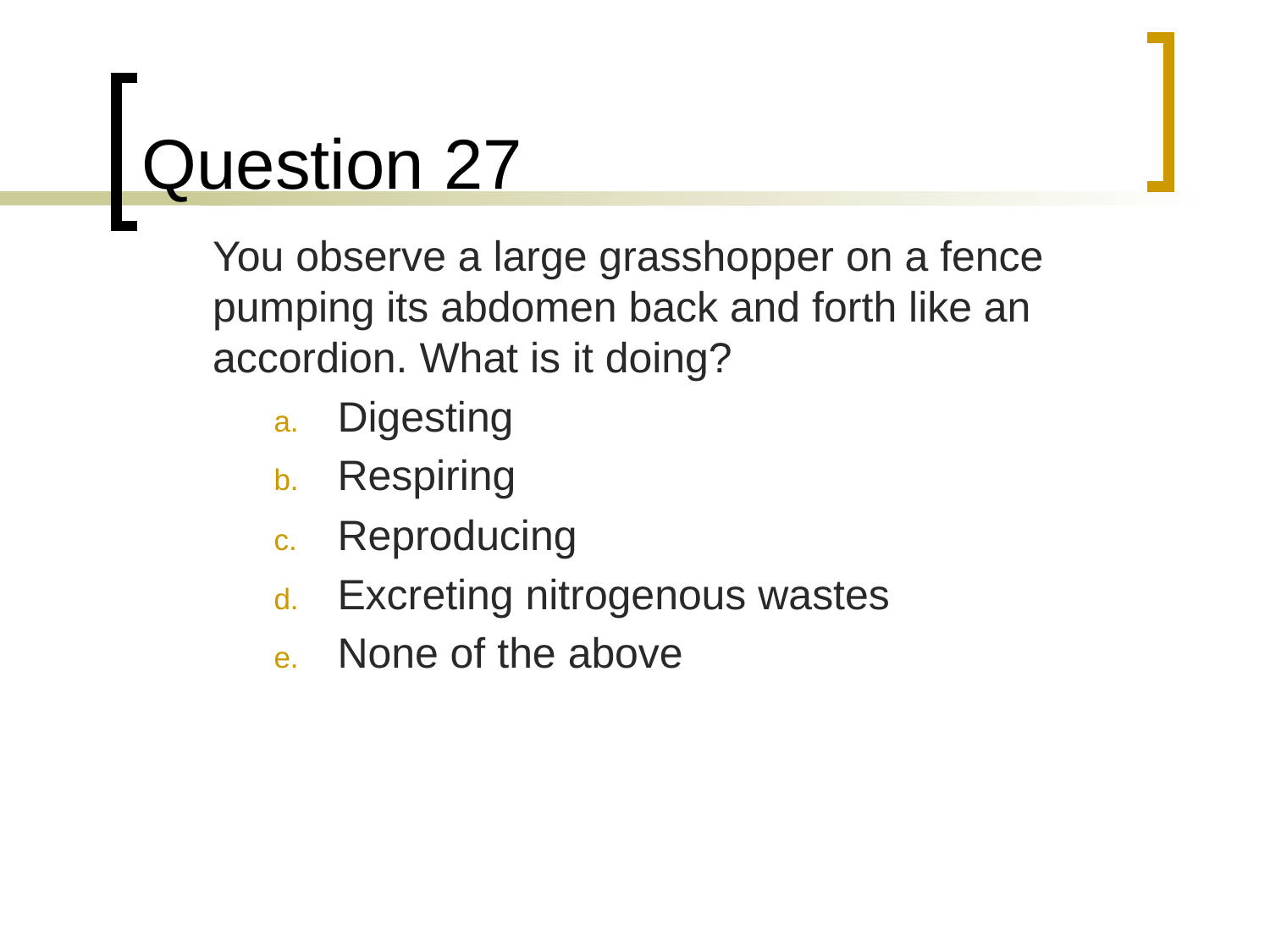

# Question 27
	You observe a large grasshopper on a fence pumping its abdomen back and forth like an accordion. What is it doing?
Digesting
Respiring
Reproducing
Excreting nitrogenous wastes
None of the above